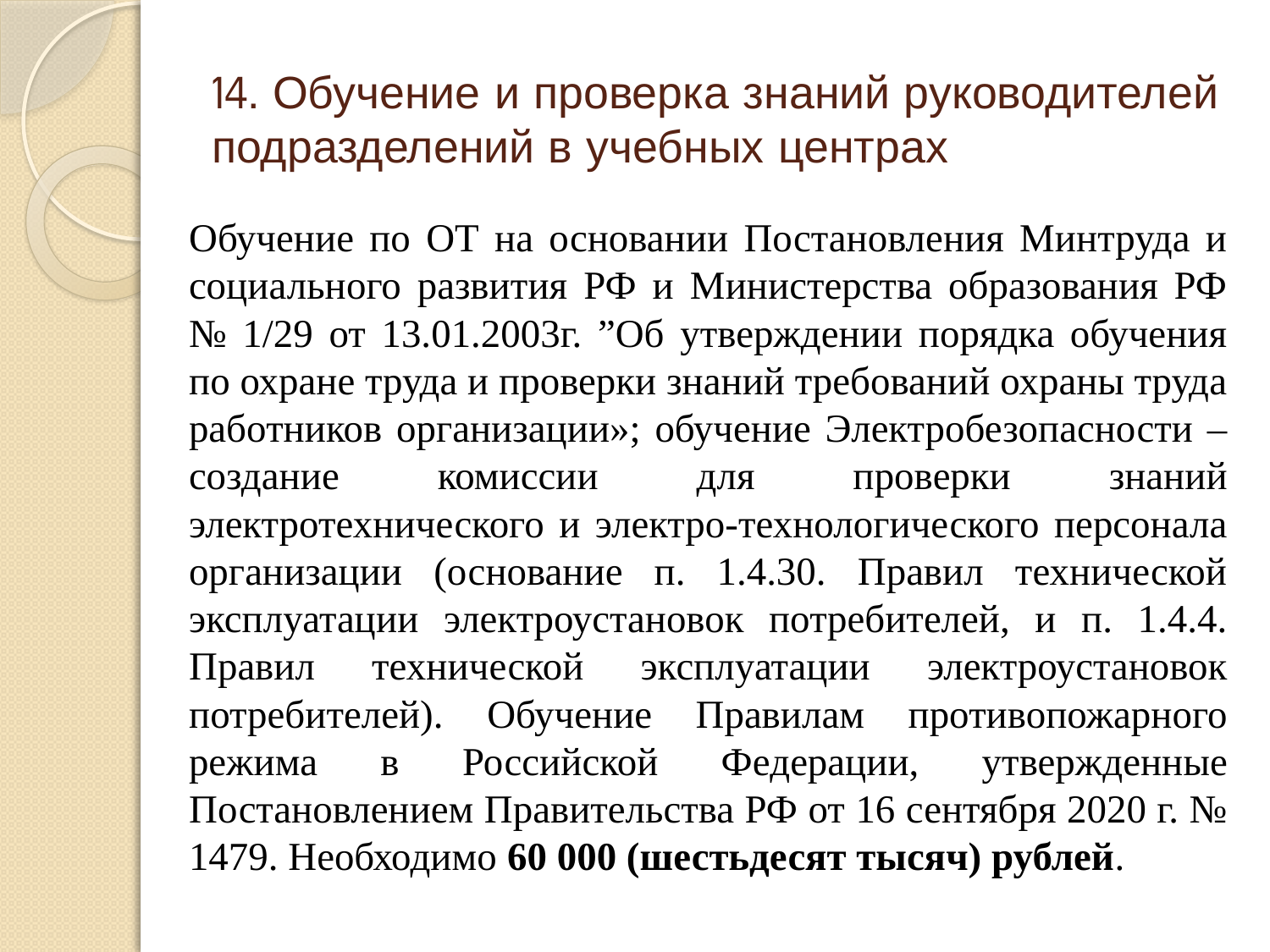

# 14. Обучение и проверка знаний руководителей подразделений в учебных центрах
Обучение по ОТ на основании Постановления Минтруда и социального развития РФ и Министерства образования РФ № 1/29 от 13.01.2003г. ”Об утверждении порядка обучения по охране труда и проверки знаний требований охраны труда работников организации»; обучение Электробезопасности – создание комиссии для проверки знаний электротехнического и электро-технологического персонала организации (основание п. 1.4.30. Правил технической эксплуатации электроустановок потребителей, и п. 1.4.4. Правил технической эксплуатации электроустановок потребителей). Обучение Правилам противопожарного режима в Российской Федерации, утвержденные Постановлением Правительства РФ от 16 сентября 2020 г. № 1479. Необходимо 60 000 (шестьдесят тысяч) рублей.